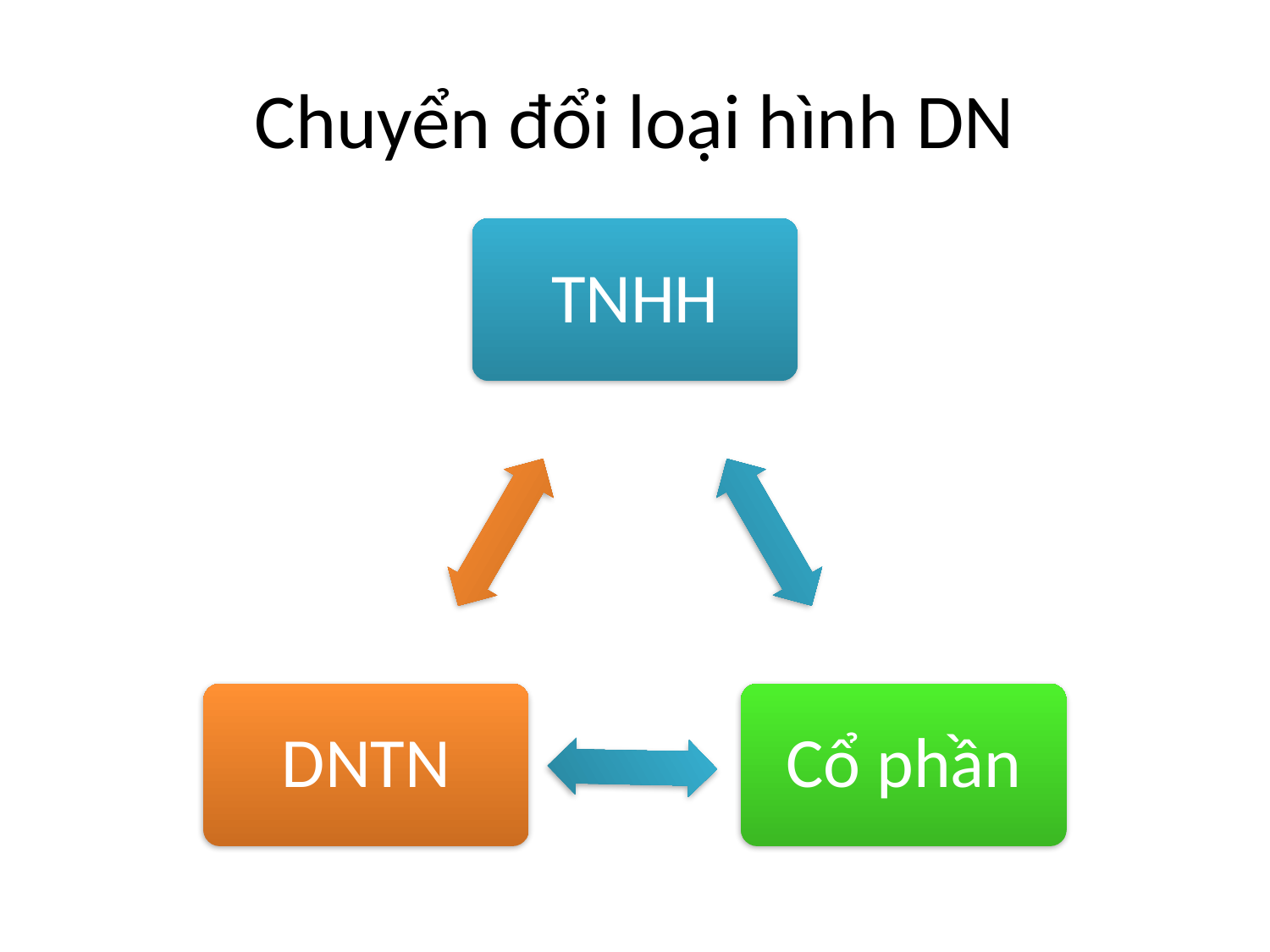

# Chuyển đổi loại hình DN

TNHH

DNTN

Cổ phần